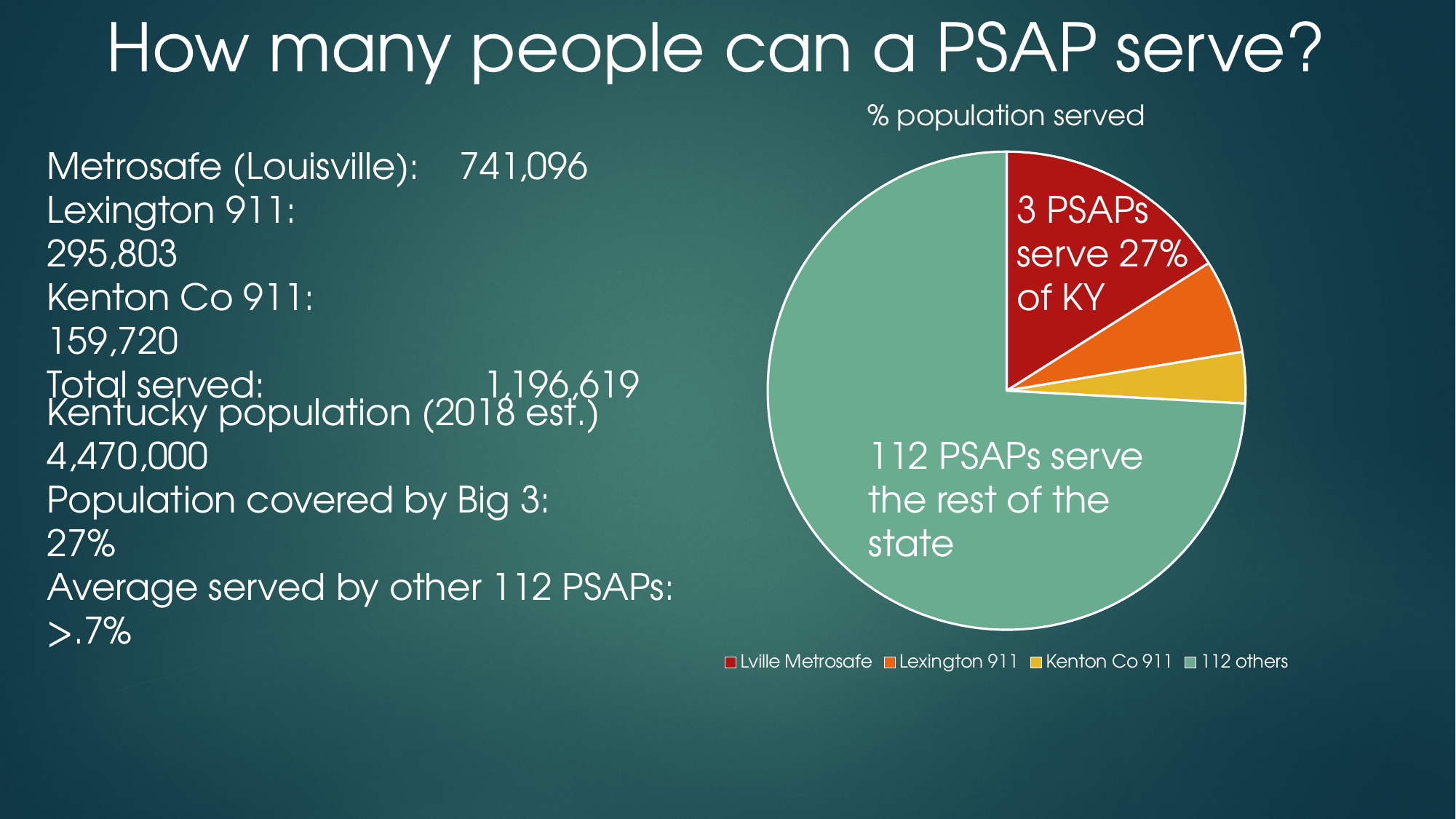

How many people can a PSAP serve?

### Chart:

| Category | % population served |
|---|---|
| Lville Metrosafe | 16.66 |
| Lexington 911 | 6.6 |
| Kenton Co 911 | 3.6 |
| 112 others | 77.0 |
Metrosafe (Louisville):    741,096
Lexington 911:		   	   295,803
Kenton Co 911:	   		   159,720
Total served:			1,196,619
3 PSAPs serve 27% of KY
Kentucky population (2018 est.)	4,470,000
Population covered by Big 3: 	 	          27%
Average served by other 112 PSAPs:	         >.7%

112 PSAPs serve the rest of the state